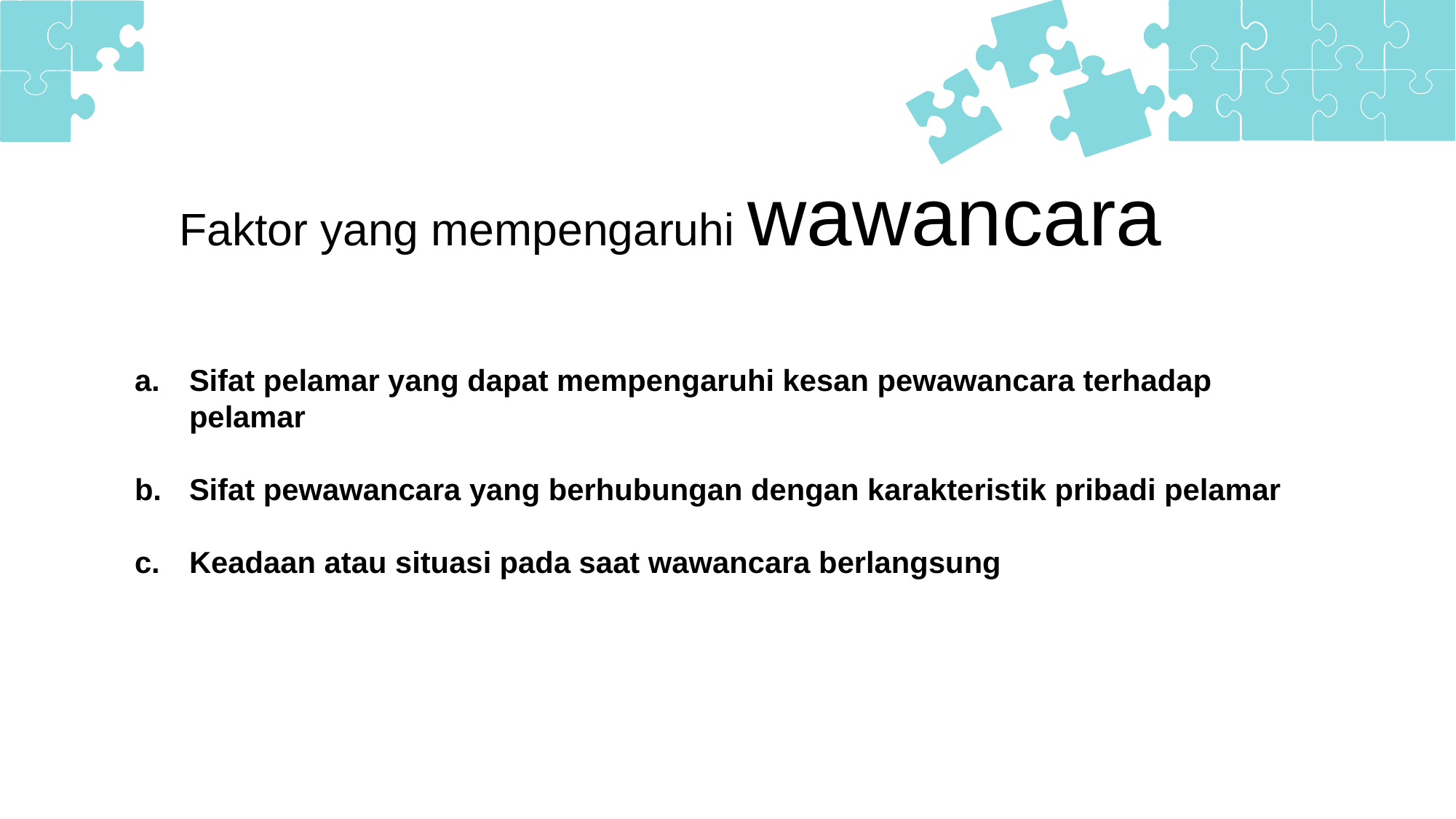

Faktor yang mempengaruhi wawancara

Sifat pelamar yang dapat mempengaruhi kesan pewawancara terhadap pelamar

Sifat pewawancara yang berhubungan dengan karakteristik pribadi pelamar

Keadaan atau situasi pada saat wawancara berlangsung